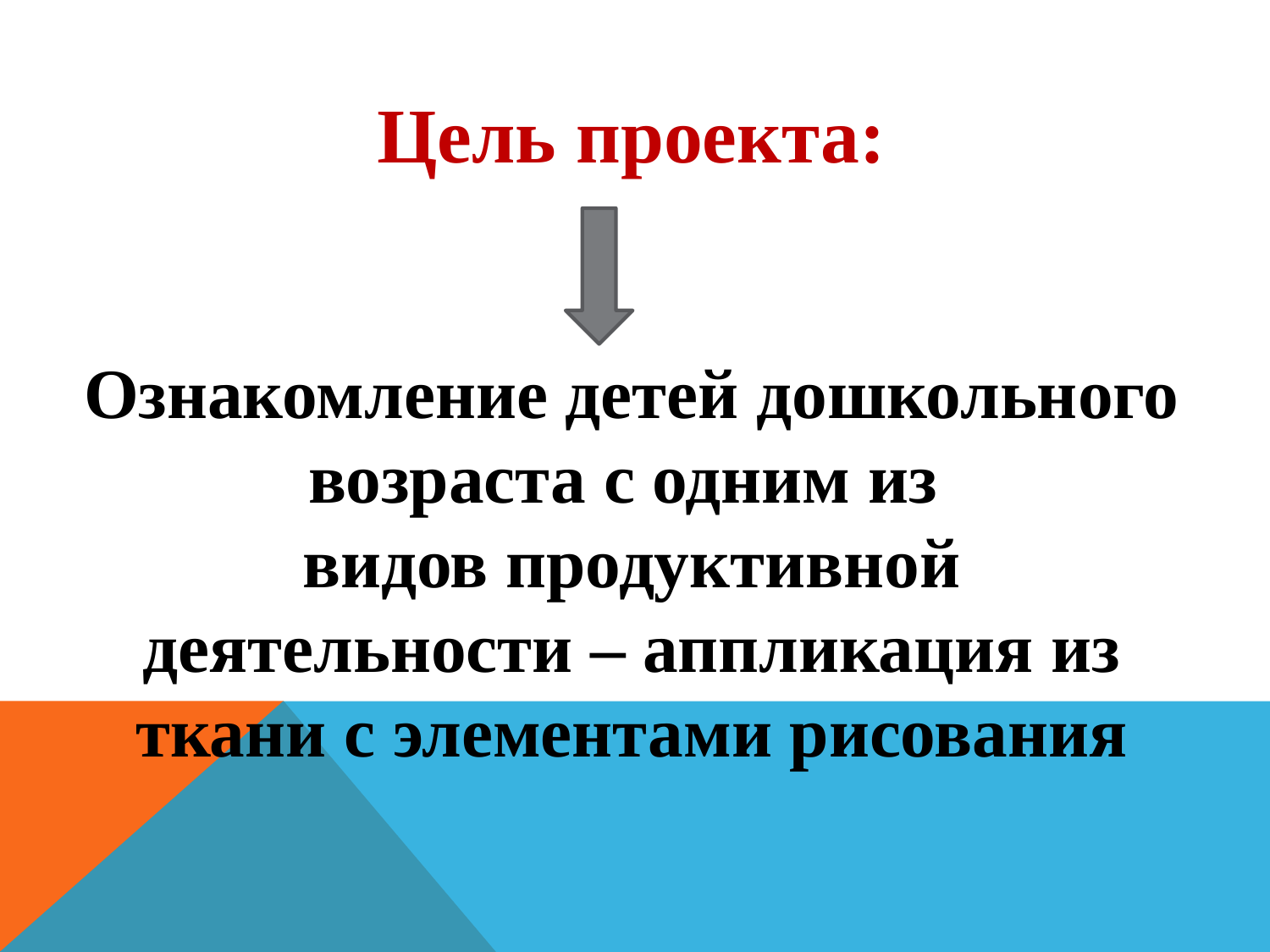

Цель проекта:

Ознакомление детей дошкольного возраста с одним из
видов продуктивной
деятельности – аппликация из ткани с элементами рисования